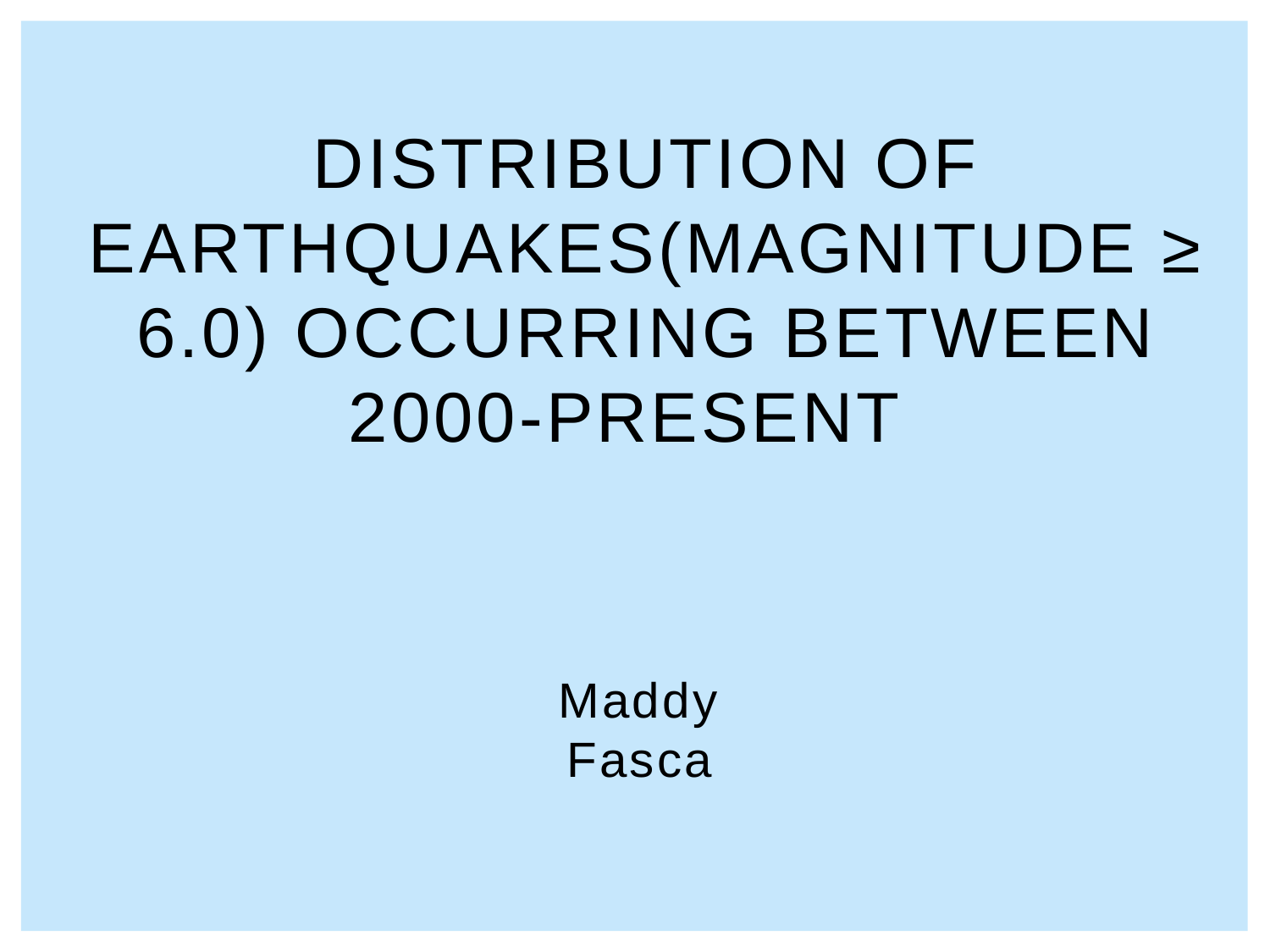

Distribution of earthquakes(Magnitude ≥ 6.0) Occurring between 2000-present
Maddy Fasca